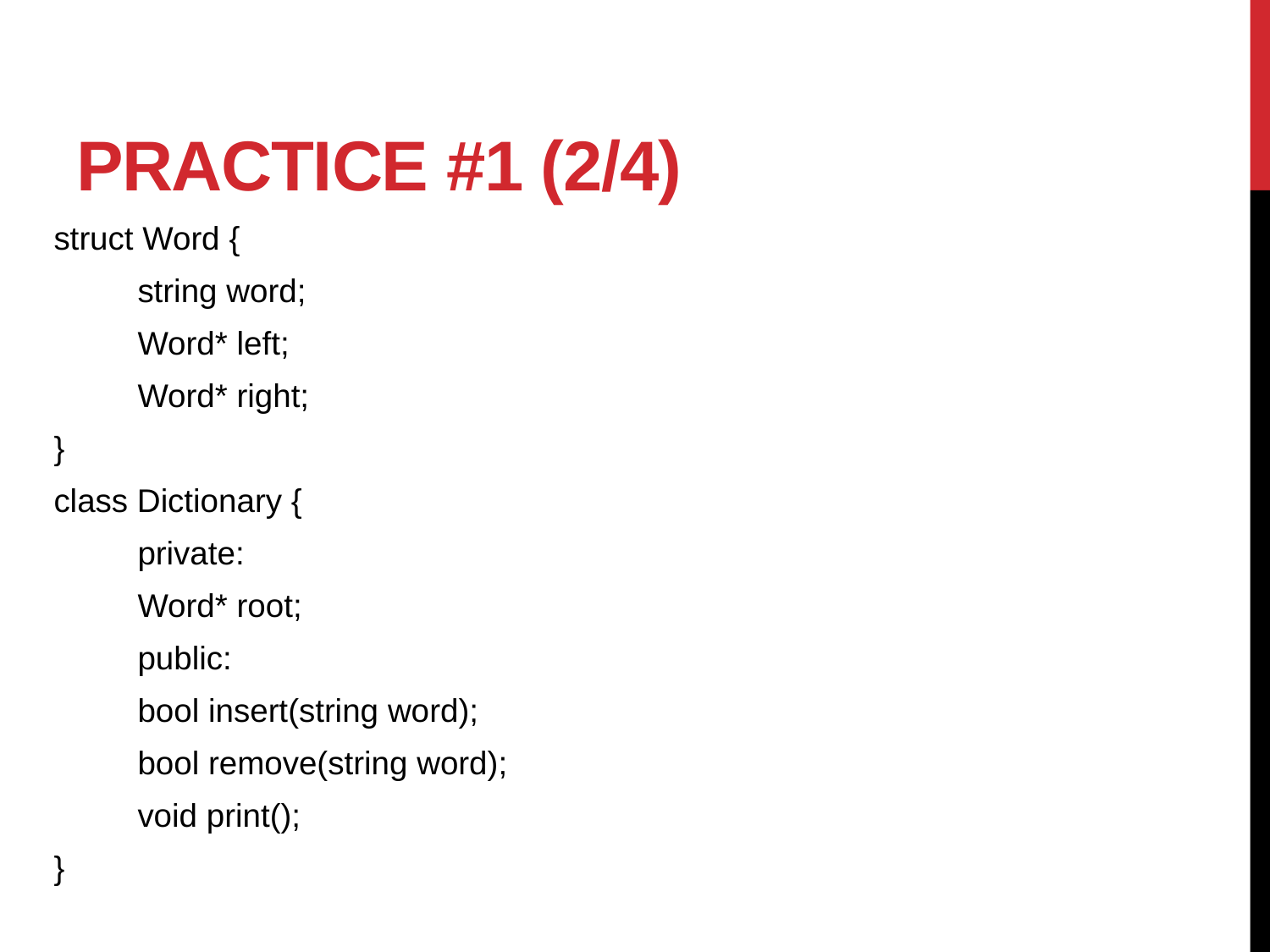

# Practice #1 (2/4)
struct Word {
	string word;
	Word* left;
	Word* right;
}
class Dictionary {
	private:
		Word* root;
	public:
		bool insert(string word);
		bool remove(string word);
 		void print();
}